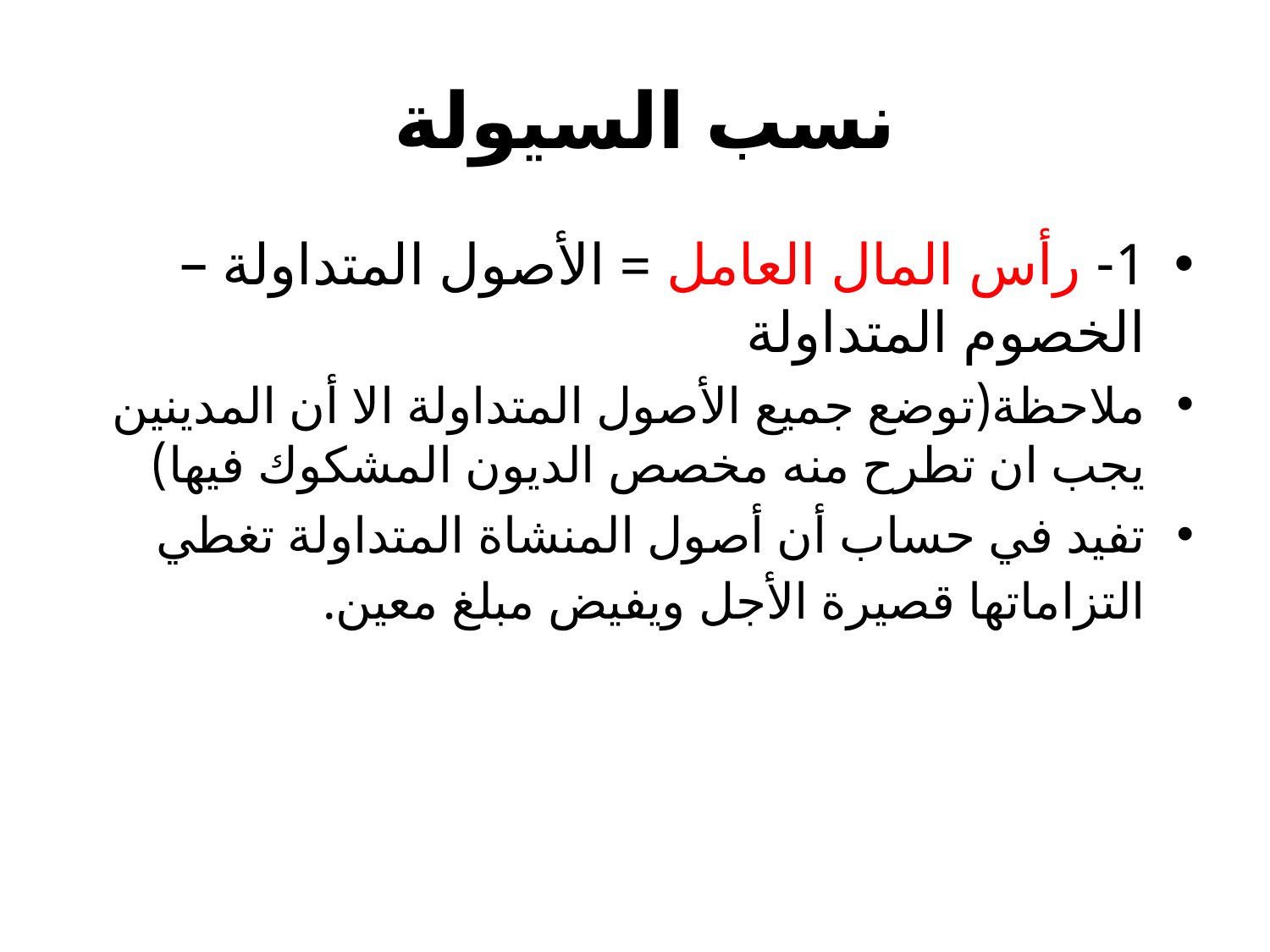

# نسب السيولة
1- رأس المال العامل = الأصول المتداولة – الخصوم المتداولة
ملاحظة(توضع جميع الأصول المتداولة الا أن المدينين يجب ان تطرح منه مخصص الديون المشكوك فيها)
تفيد في حساب أن أصول المنشاة المتداولة تغطي التزاماتها قصيرة الأجل ويفيض مبلغ معين.